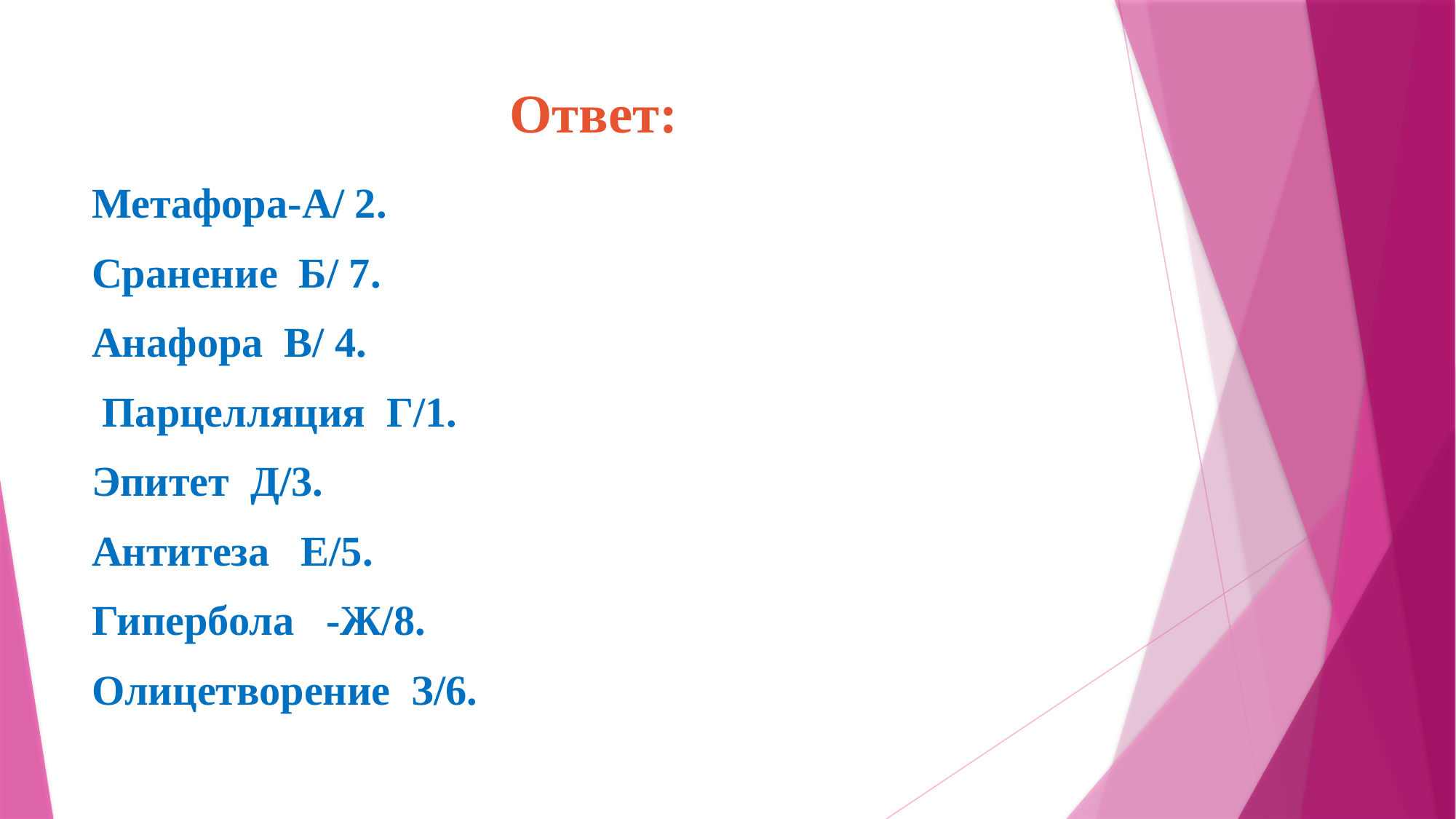

# Ответ:
Метафора-А/ 2.
Сранение  Б/ 7.
Анафора  В/ 4.
 Парцелляция  Г/1.
Эпитет  Д/3.
Антитеза   Е/5.
Гипербола   -Ж/8.
Олицетворение  З/6.